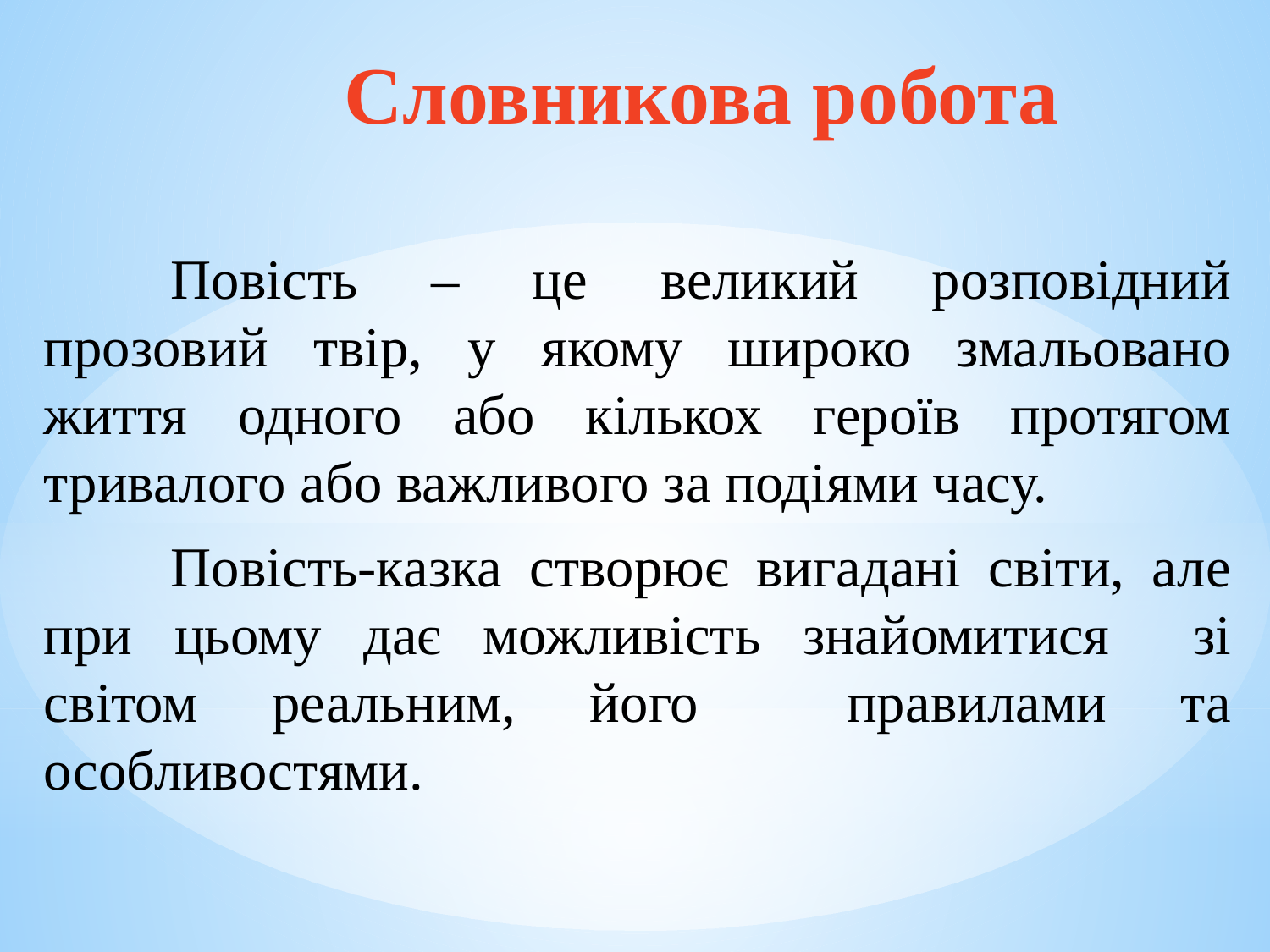

# Словникова робота
	Повість – це великий розповідний прозовий твір, у якому широко змальовано життя одного або кількох героїв протягом тривалого або важливого за подіями часу.
	Повість-казка створює вигадані світи, але при цьому дає можливість знайомитися  зі світом реальним, його  правилами та особливостями.